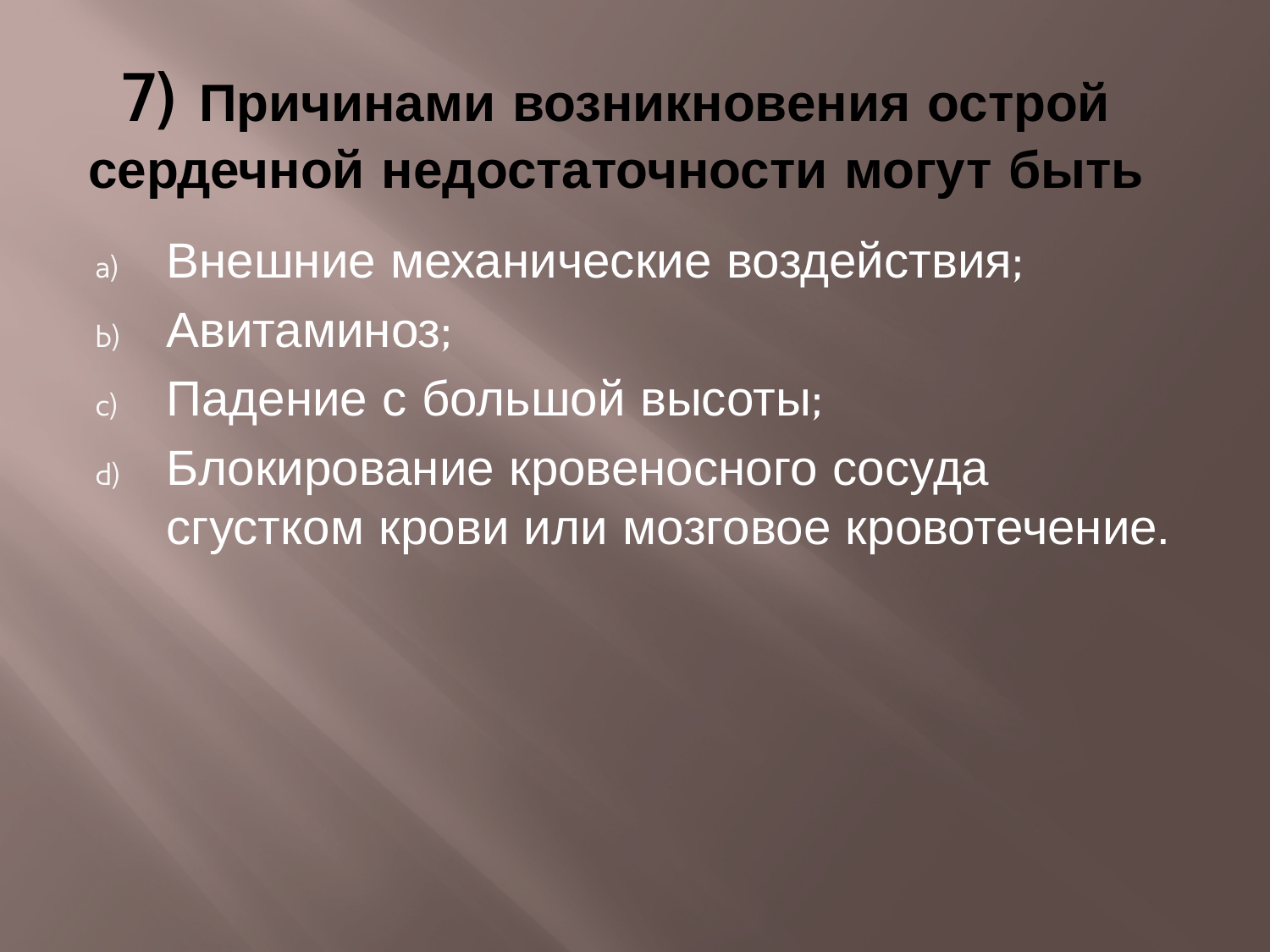

# 7) Причинами возникновения острой сердечной недостаточности могут быть
Внешние механические воздействия;
Авитаминоз;
Падение с большой высоты;
Блокирование кровеносного сосуда сгустком крови или мозговое кровотечение.